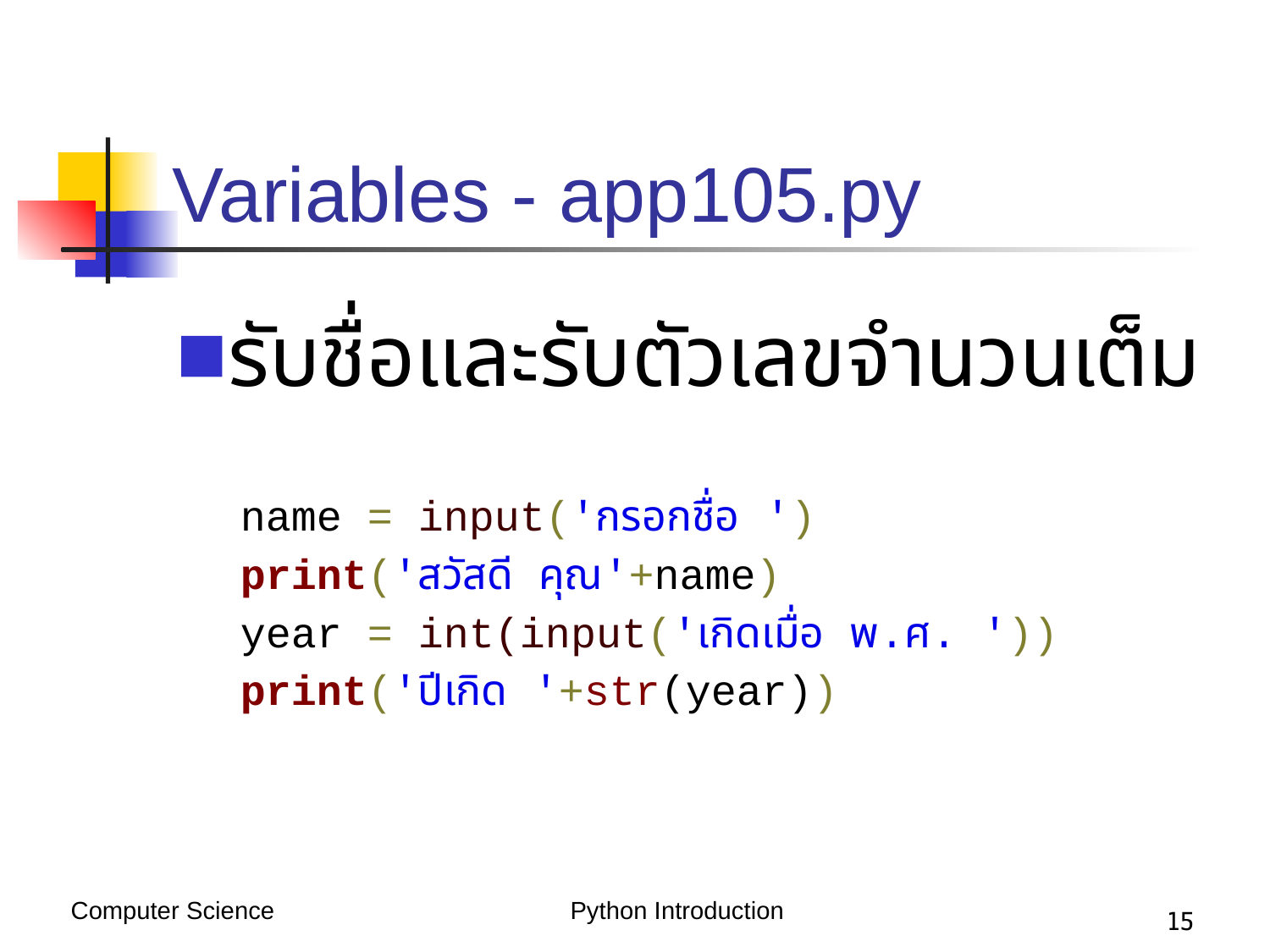

# Variables - app105.py
รับชื่อและรับตัวเลขจำนวนเต็ม

name = input('กรอกชื่อ ')
print('สวัสดี คุณ'+name)
year = int(input('เกิดเมื่อ พ.ศ. '))
print('ปีเกิด '+str(year))

15